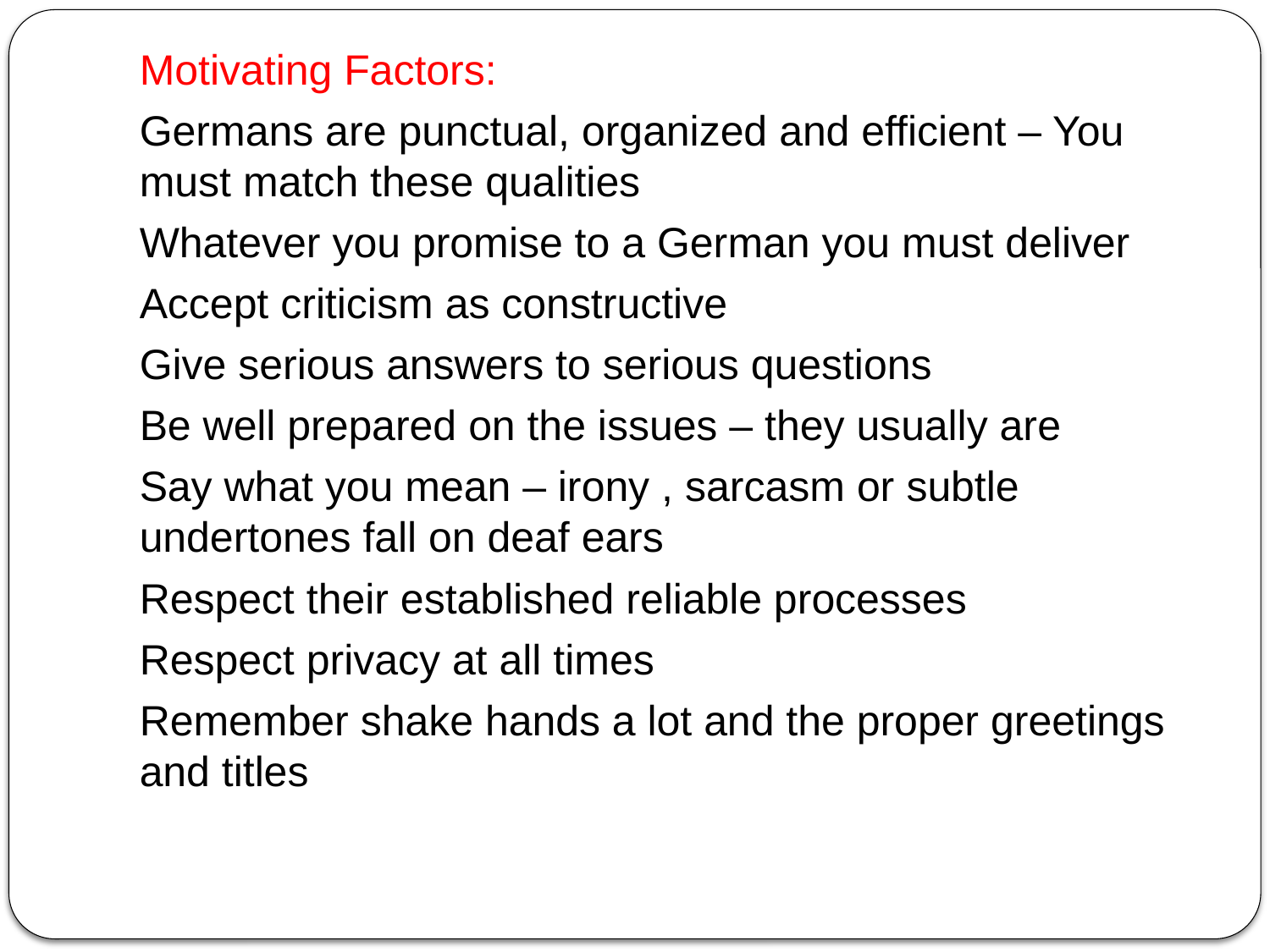

Motivating Factors:
Germans are punctual, organized and efficient – You must match these qualities
Whatever you promise to a German you must deliver
Accept criticism as constructive
Give serious answers to serious questions
Be well prepared on the issues – they usually are
Say what you mean – irony , sarcasm or subtle undertones fall on deaf ears
Respect their established reliable processes
Respect privacy at all times
Remember shake hands a lot and the proper greetings and titles